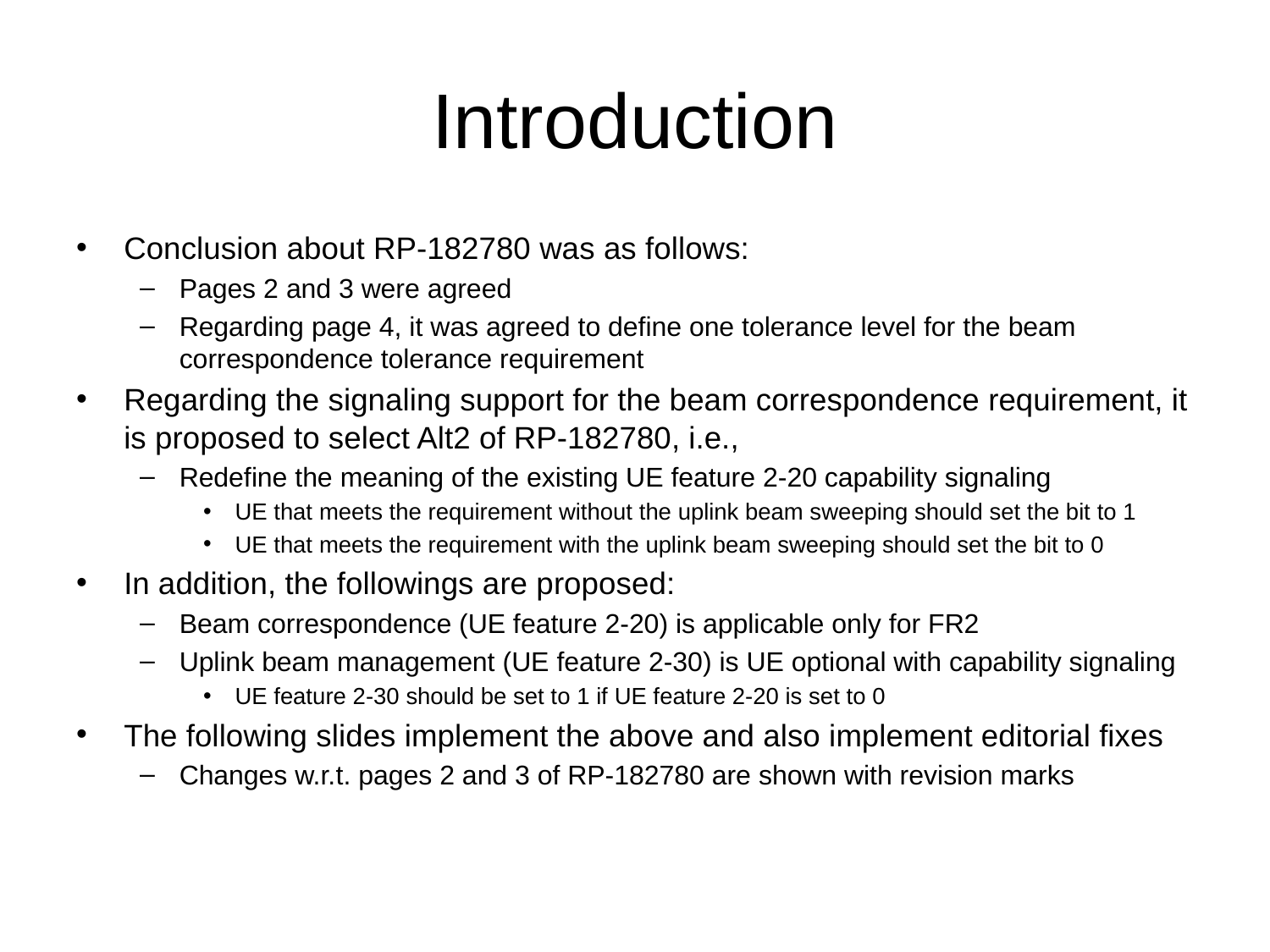

# Introduction
Conclusion about RP-182780 was as follows:
Pages 2 and 3 were agreed
Regarding page 4, it was agreed to define one tolerance level for the beam correspondence tolerance requirement
Regarding the signaling support for the beam correspondence requirement, it is proposed to select Alt2 of RP-182780, i.e.,
Redefine the meaning of the existing UE feature 2-20 capability signaling
UE that meets the requirement without the uplink beam sweeping should set the bit to 1
UE that meets the requirement with the uplink beam sweeping should set the bit to 0
In addition, the followings are proposed:
Beam correspondence (UE feature 2-20) is applicable only for FR2
Uplink beam management (UE feature 2-30) is UE optional with capability signaling
UE feature 2-30 should be set to 1 if UE feature 2-20 is set to 0
The following slides implement the above and also implement editorial fixes
Changes w.r.t. pages 2 and 3 of RP-182780 are shown with revision marks